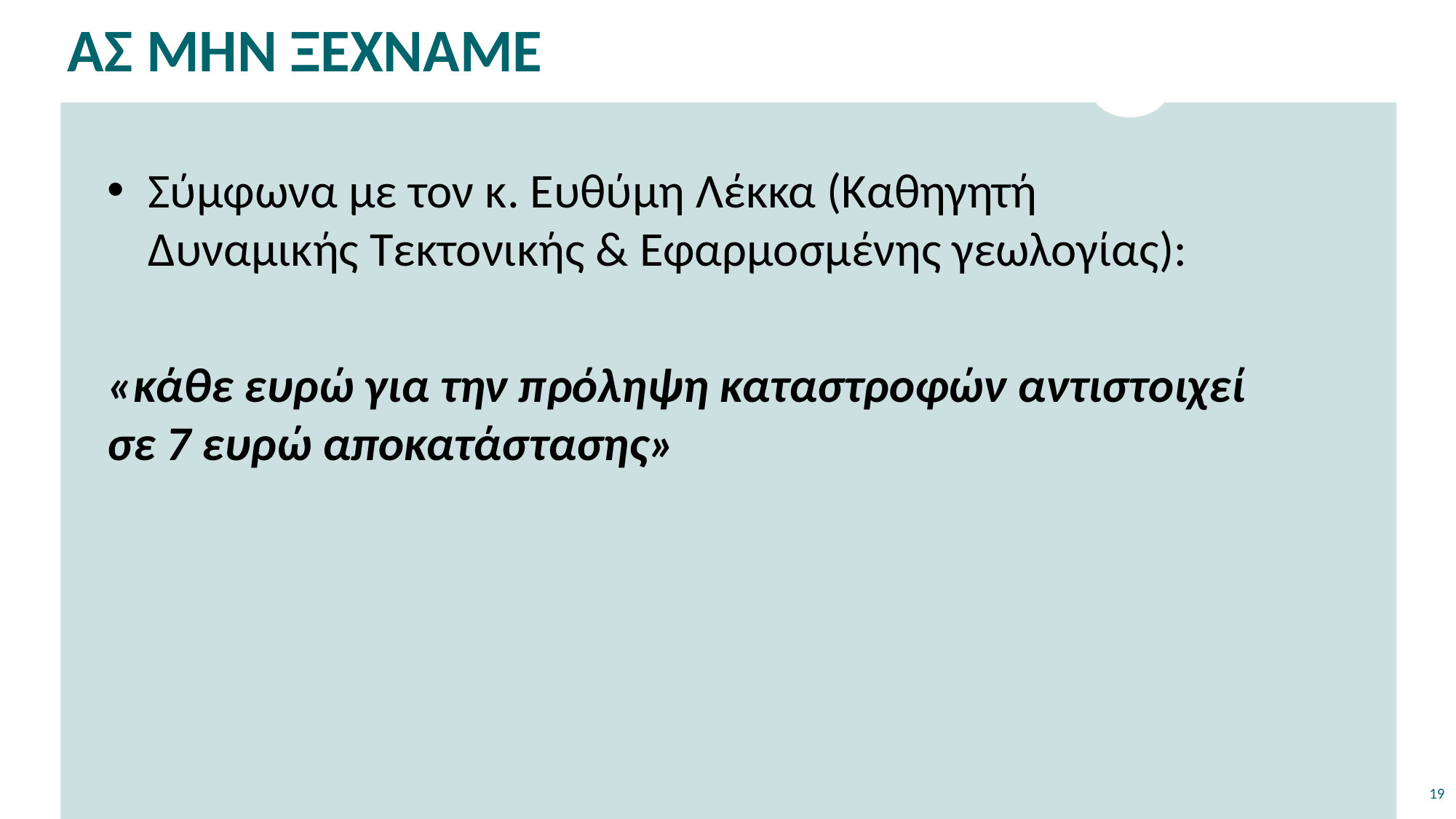

# ΑΣ ΜΗΝ ΞΕΧΝΑΜΕ
Σύμφωνα με τον κ. Ευθύμη Λέκκα (Καθηγητή Δυναμικής Τεκτονικής & Εφαρμοσμένης γεωλογίας):

«κάθε ευρώ για την πρόληψη καταστροφών αντιστοιχεί σε 7 ευρώ αποκατάστασης»